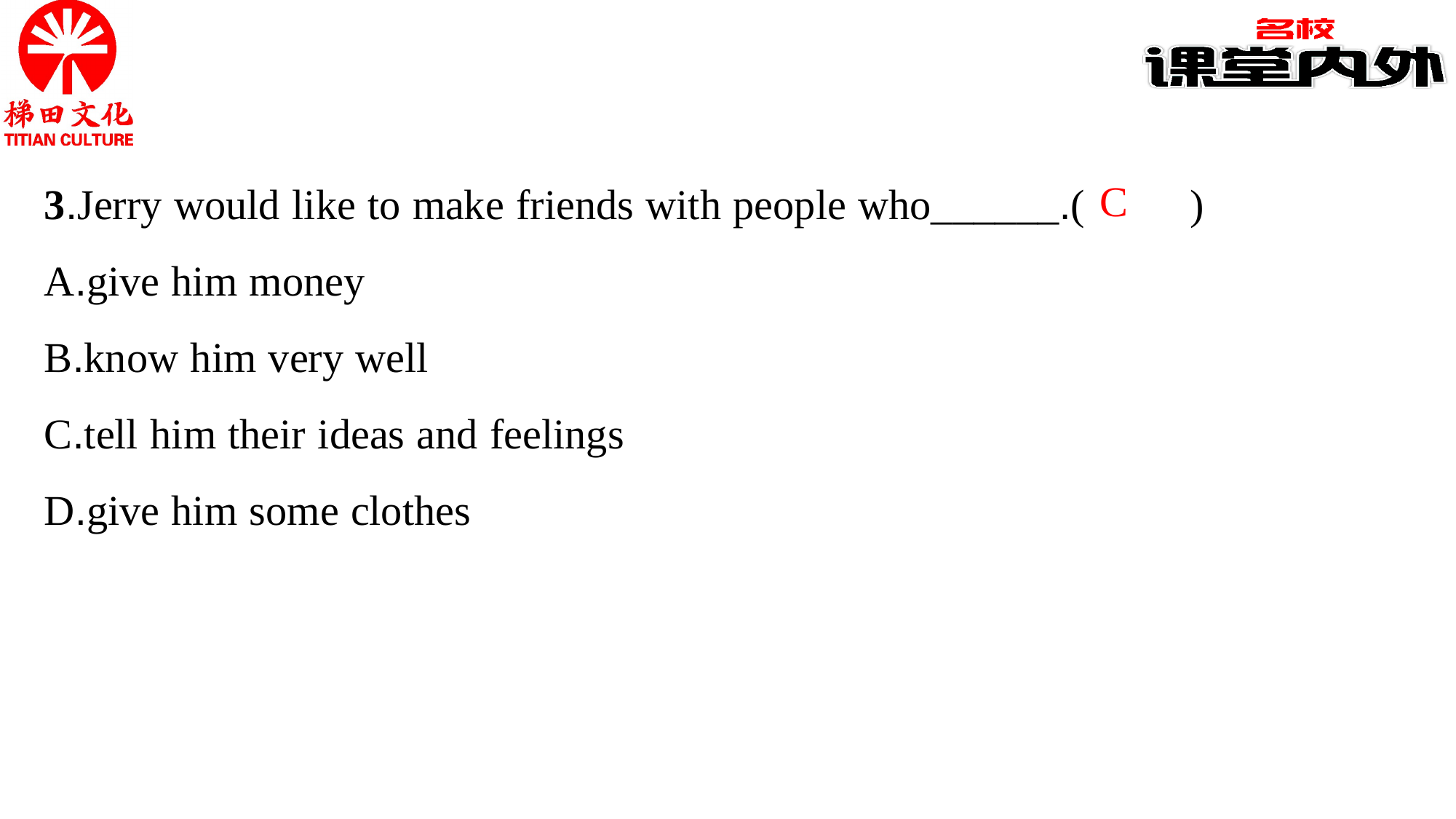

3.Jerry would like to make friends with people who______.(　　)
A.give him money
B.know him very well
C.tell him their ideas and feelings
D.give him some clothes
C